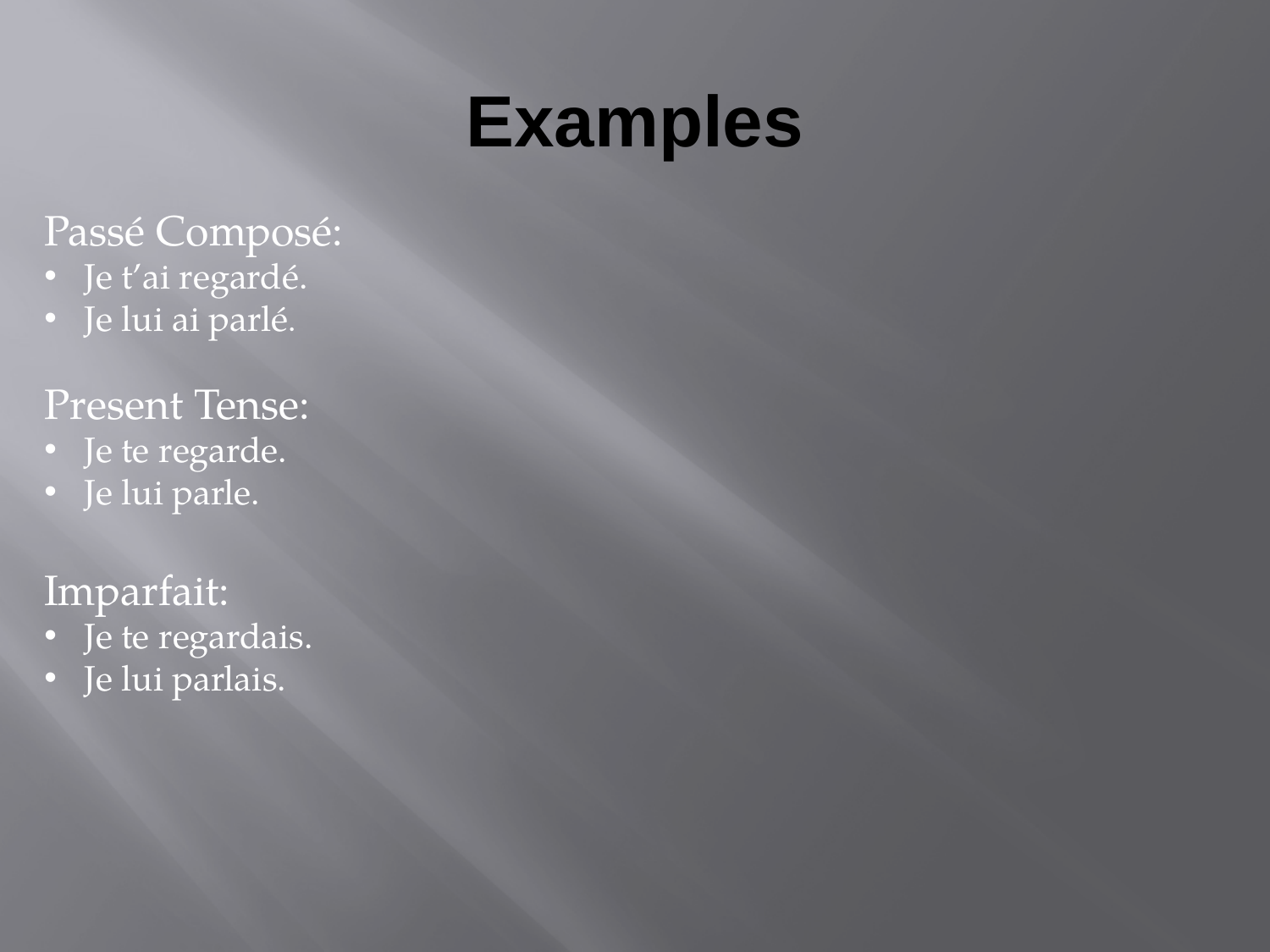

# Examples
Passé Composé:
Je t’ai regardé.
Je lui ai parlé.

Present Tense:
Je te regarde.
Je lui parle.

Imparfait:
Je te regardais.
Je lui parlais.